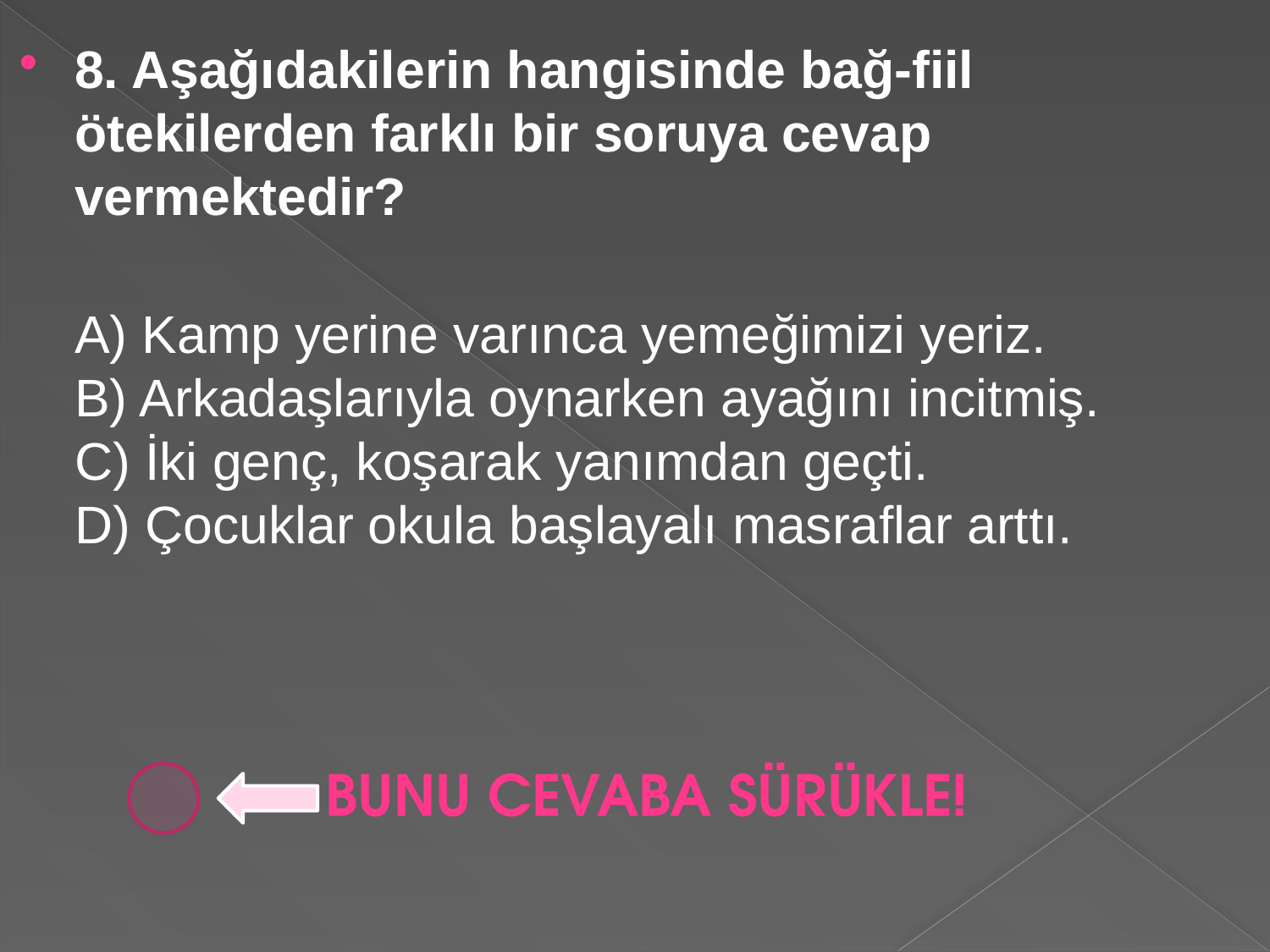

8. Aşağıdakilerin hangisinde bağ-fiil ötekilerden farklı bir soruya cevap vermektedir?
A) Kamp yerine varınca yemeğimizi yeriz.
B) Arkadaşlarıyla oynarken ayağını incitmiş.
C) İki genç, koşarak yanımdan geçti.
D) Çocuklar okula başlayalı masraflar arttı.
BUNU CEVABA SÜRÜKLE!